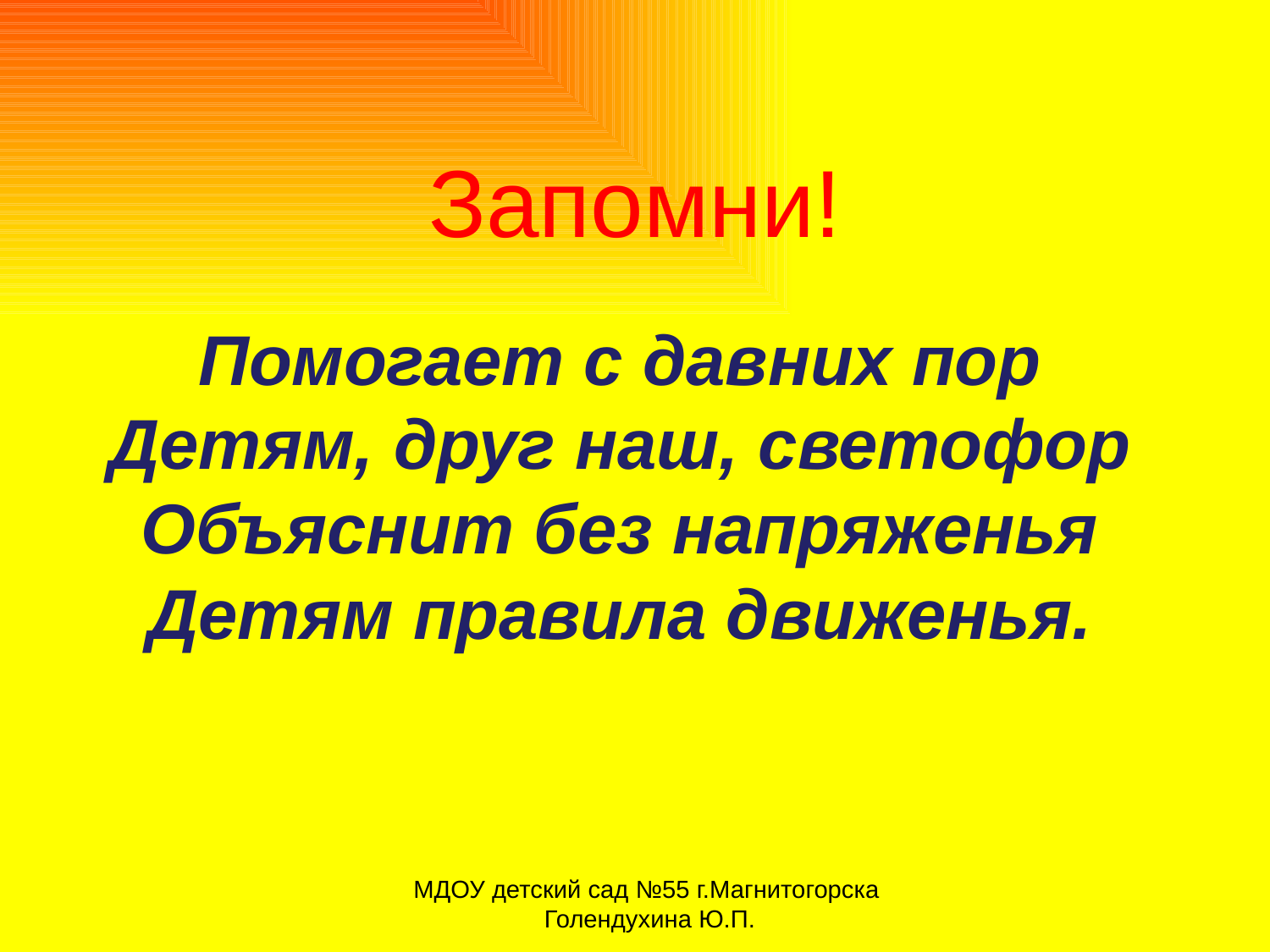

Запомни!

# Помогает с давних пор Детям, друг наш, светофор Объяснит без напряженья Детям правила движенья.
МДОУ детский сад №55 г.Магнитогорска
Голендухина Ю.П.